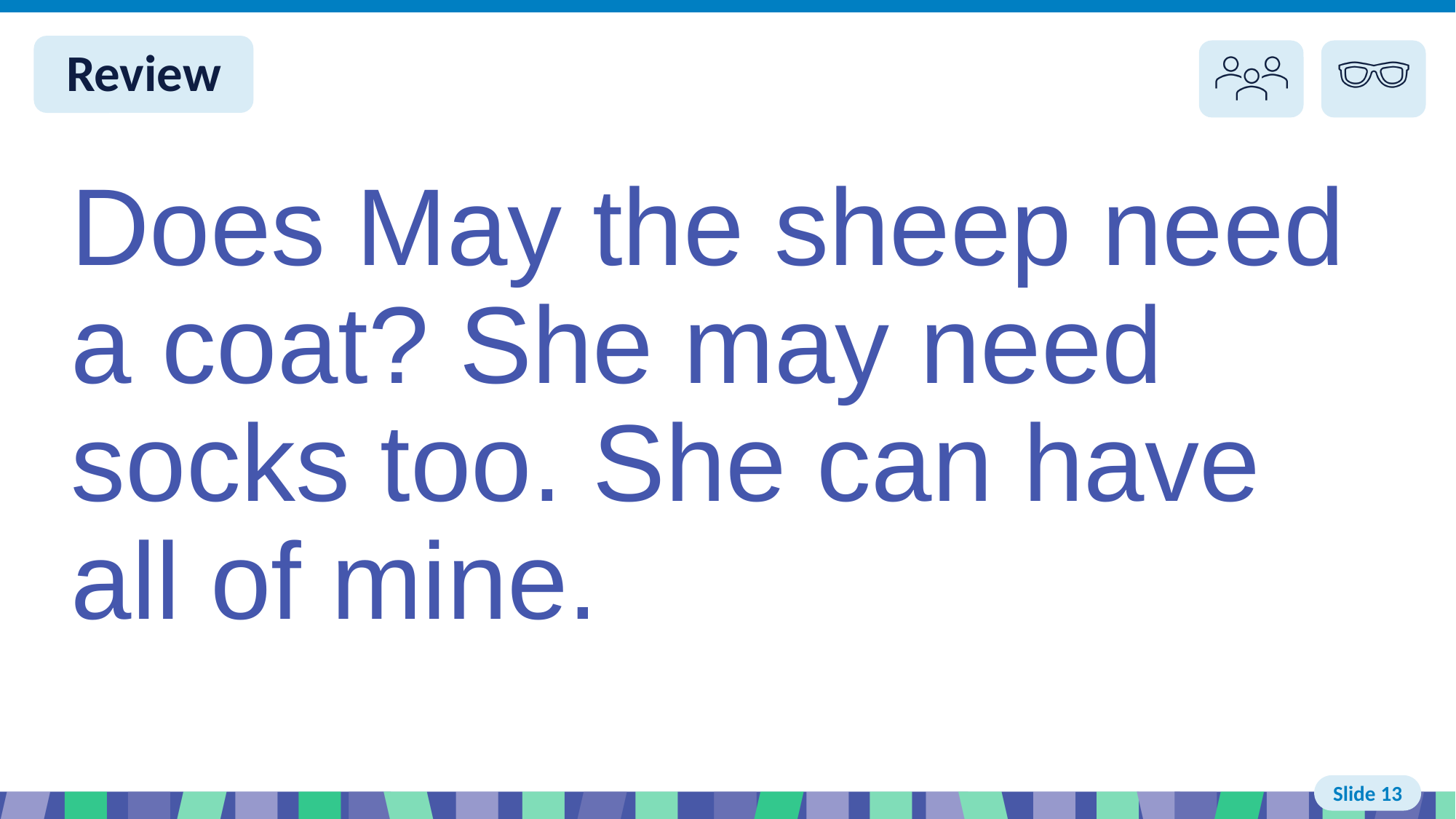

# Slide 13 Review You do
Does May the sheep need
a coat? She may need
socks too. She can have
all of mine.